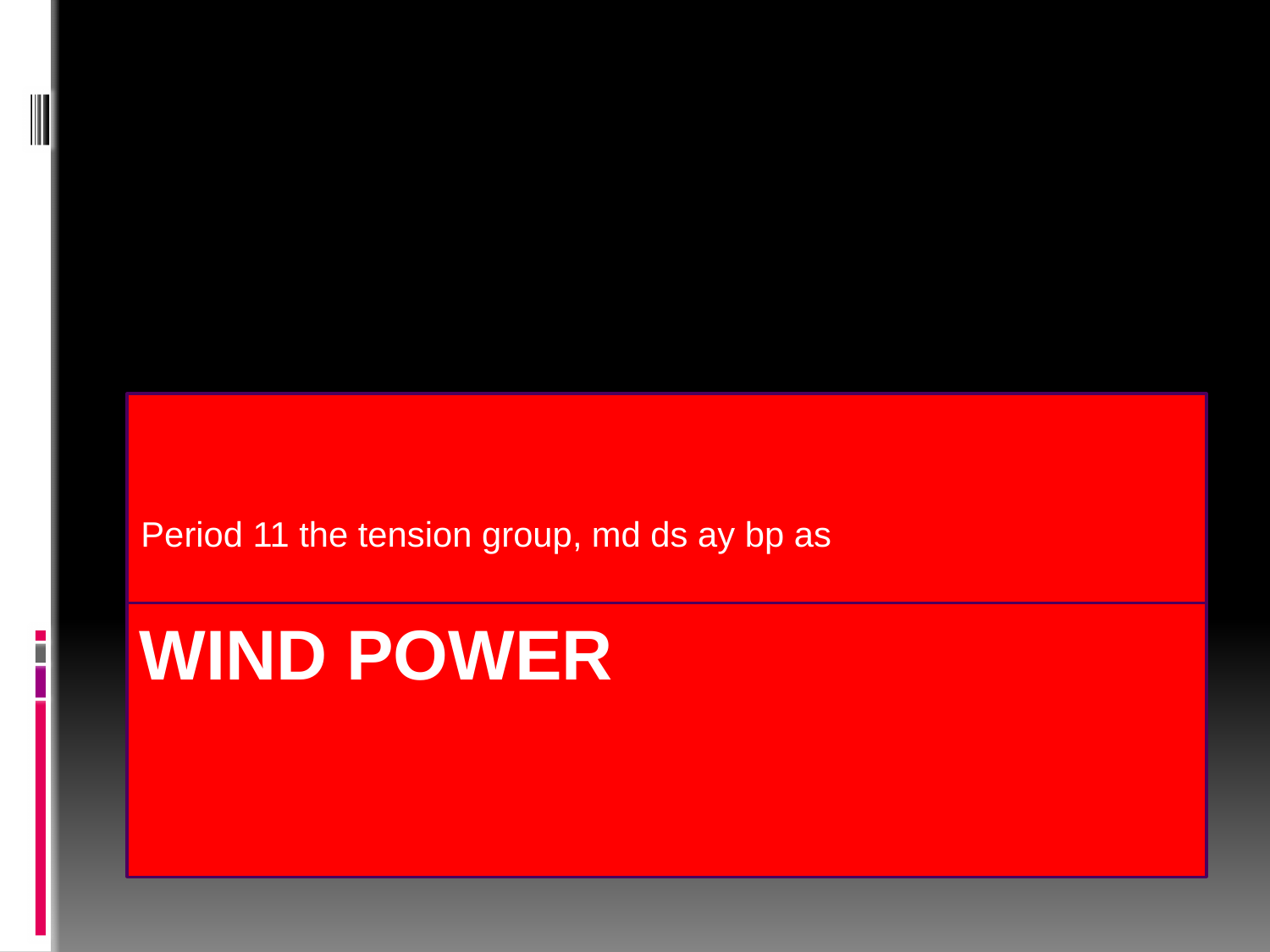

Period 11 the tension group, md ds ay bp as
# Wind Power